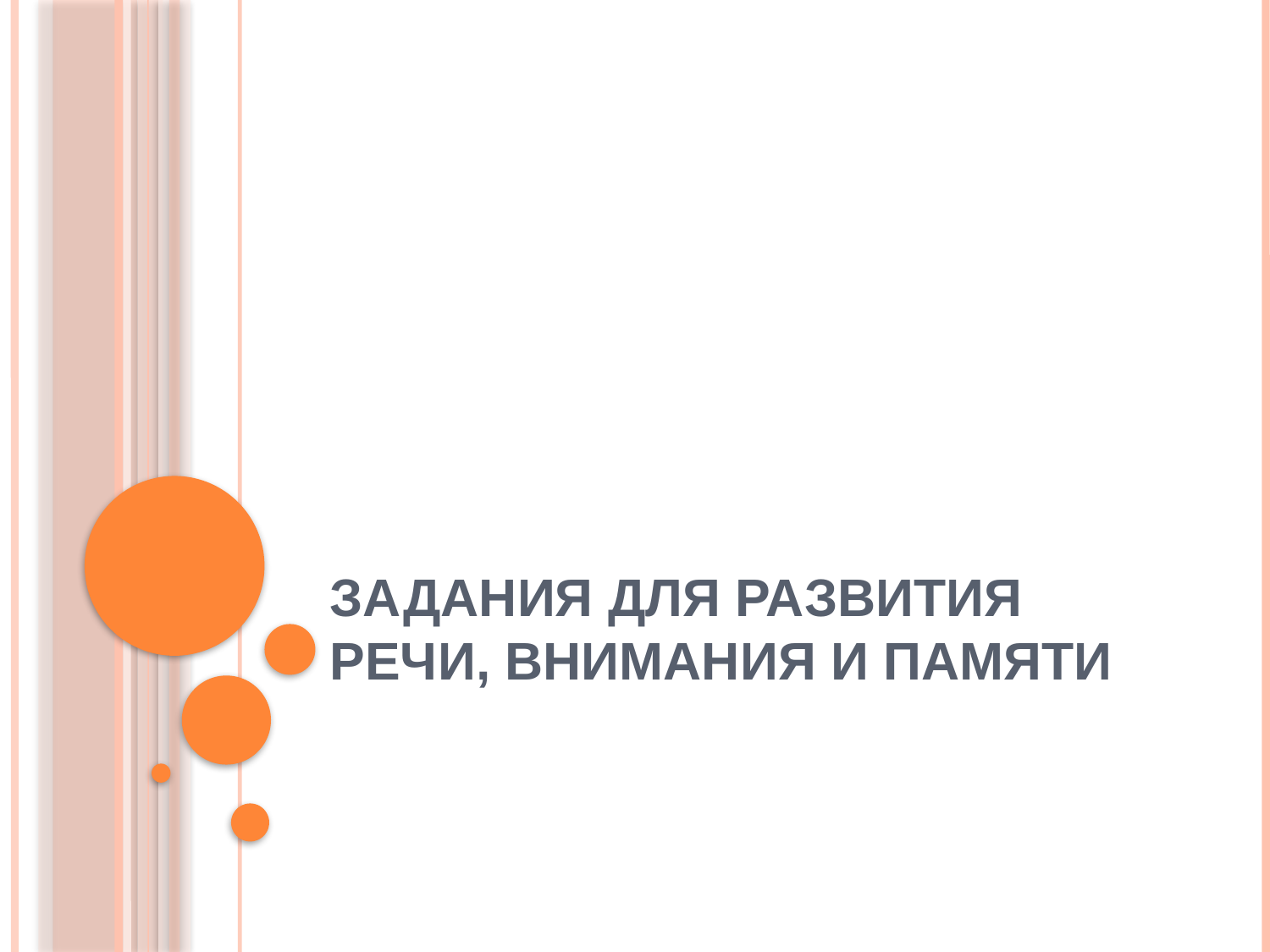

# ЗАДАНИЯ ДЛЯ РАЗВИТИЯ РЕЧИ, ВНИМАНИЯ И ПАМЯТИ